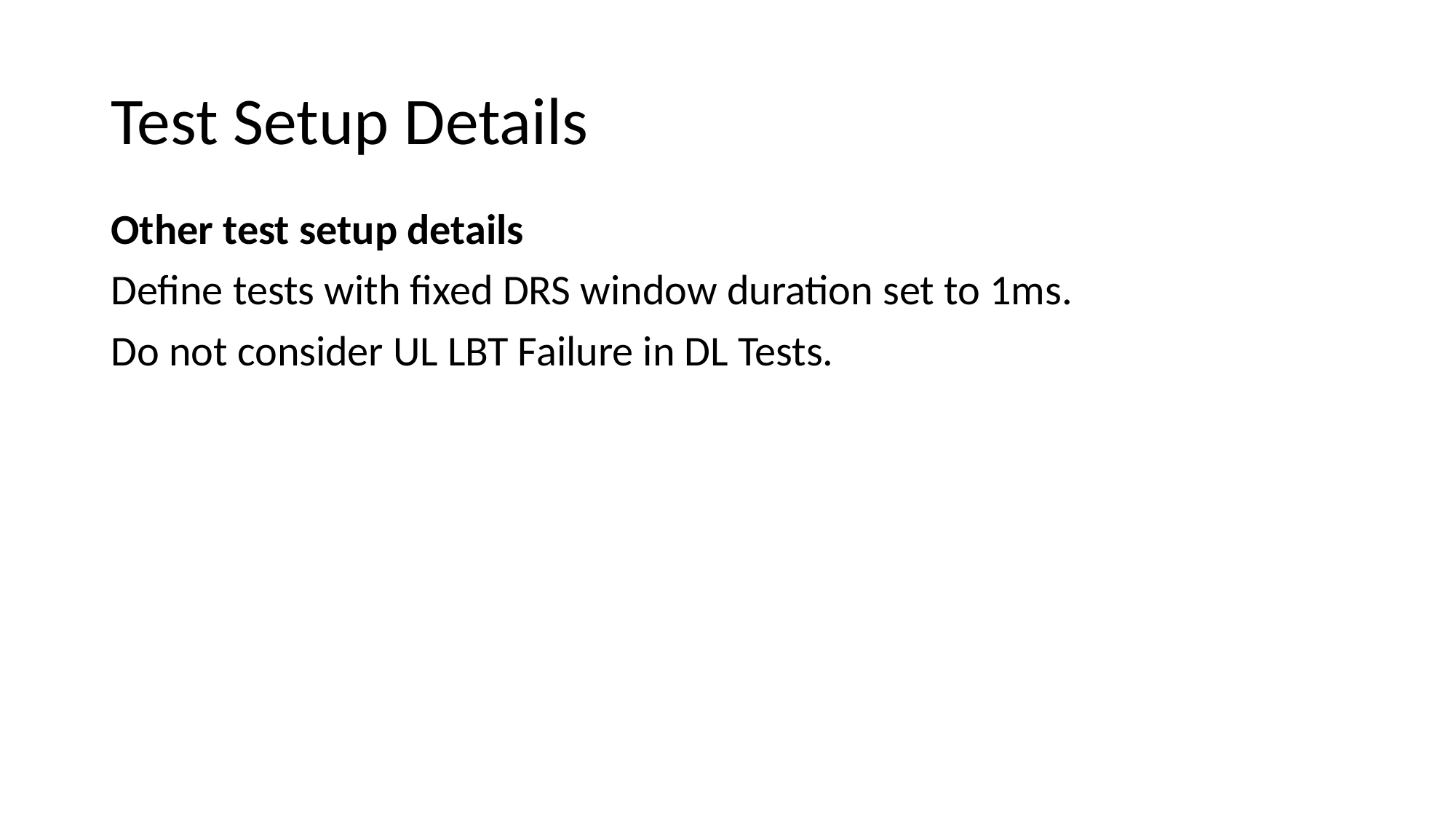

# Test Setup Details
Other test setup details
Define tests with fixed DRS window duration set to 1ms.
Do not consider UL LBT Failure in DL Tests.